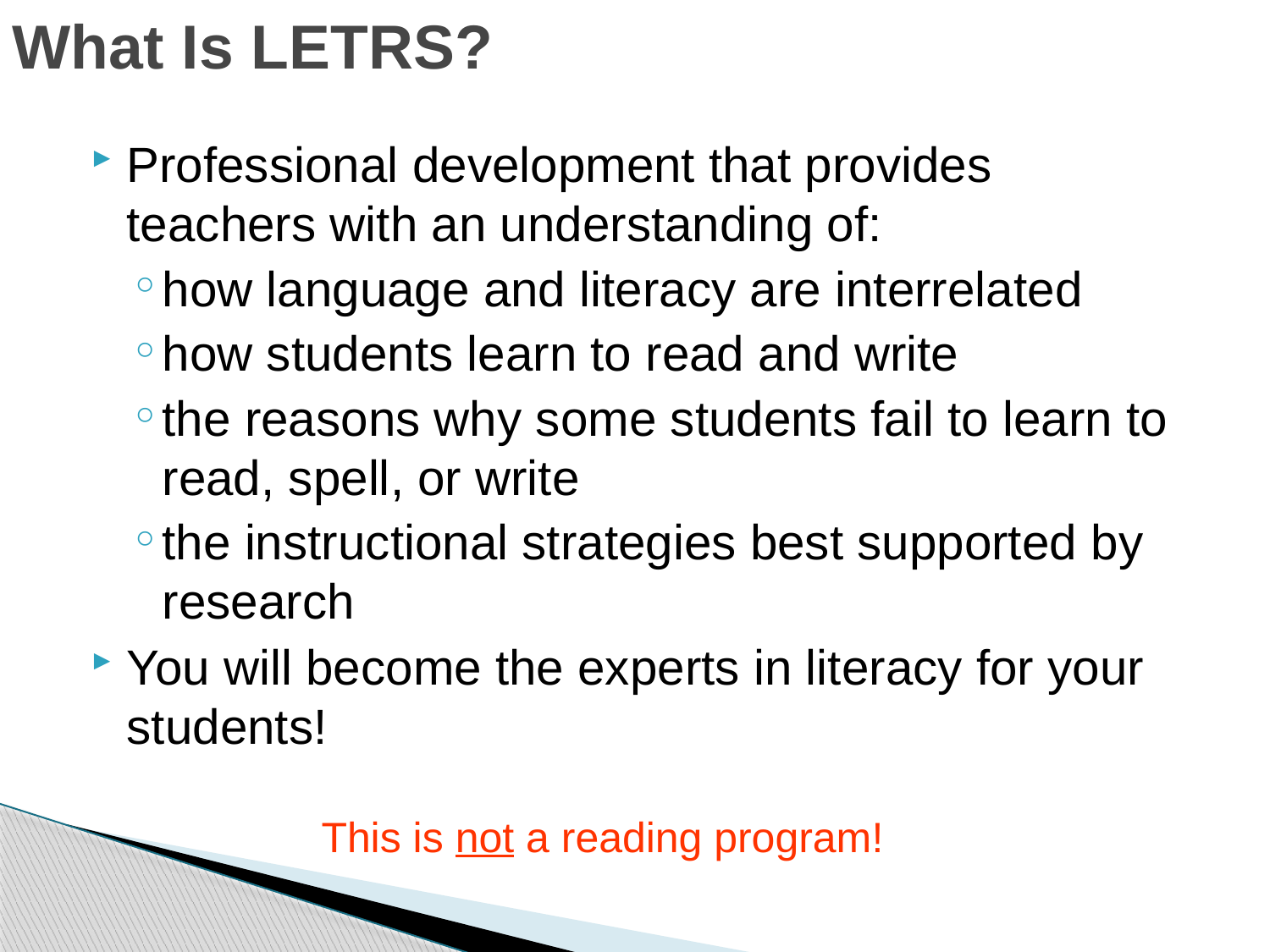

# What Is LETRS?
Professional development that provides teachers with an understanding of:
how language and literacy are interrelated
how students learn to read and write
the reasons why some students fail to learn to read, spell, or write
the instructional strategies best supported by research
You will become the experts in literacy for your students!

This is not a reading program!